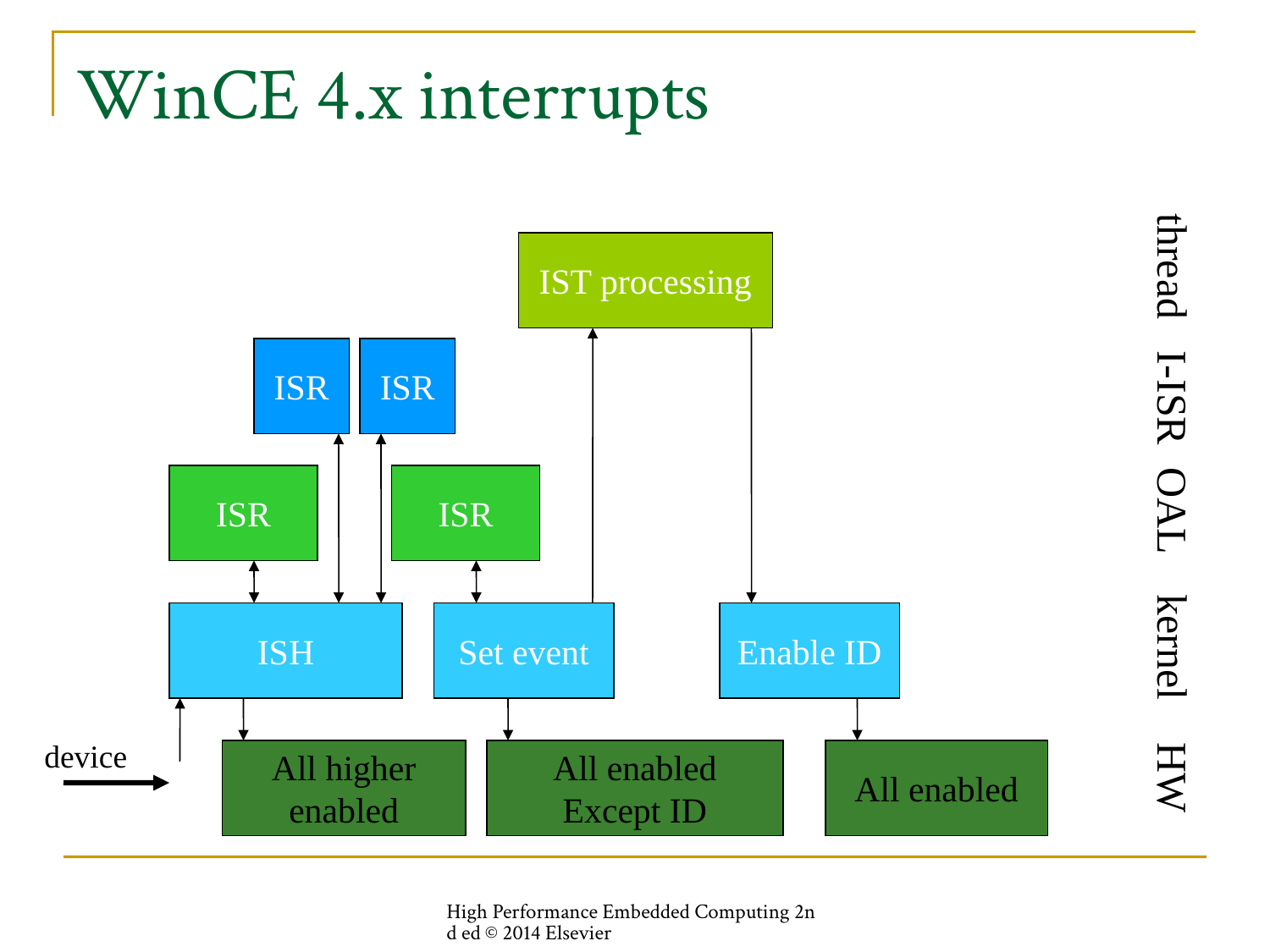

# WinCE 4.x interrupts
IST processing
thread

ISR
ISR
I-ISR

ISR
ISR
OAL

ISH
Set event
Enable ID
kernel

device
All higher
enabled
All enabled
Except ID
All enabled
HW

High Performance Embedded Computing 2nd ed © 2014 Elsevier